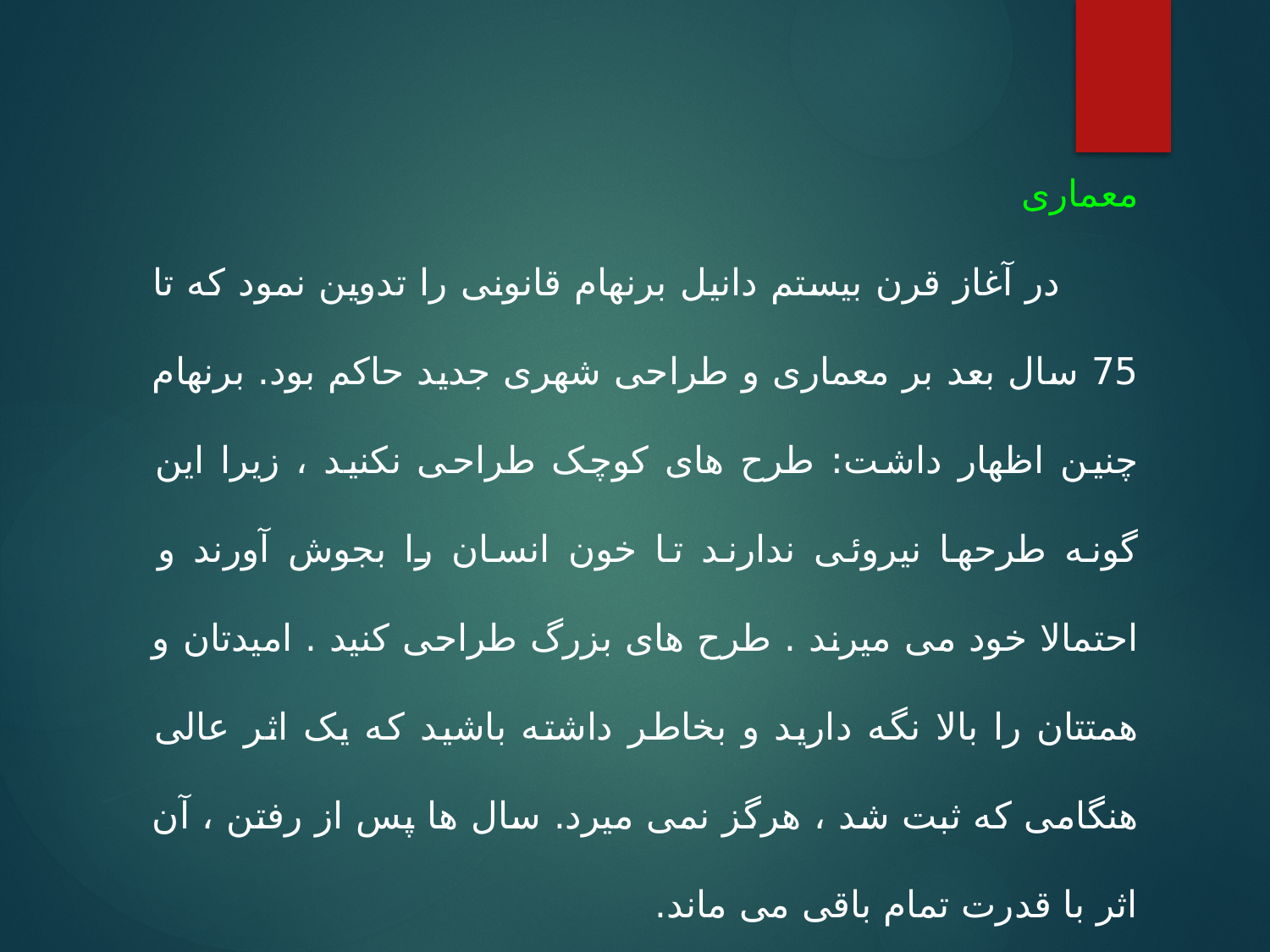

معماری
      در آغاز قرن بیستم دانیل برنهام قانونی را تدوین نمود که تا 75 سال بعد بر معماری و طراحی شهری جدید حاکم بود. برنهام چنین اظهار داشت: طرح های کوچک طراحی نکنید ، زیرا این گونه طرحها نیروئی ندارند تا خون انسان را بجوش آورند و احتمالا خود می میرند . طرح های بزرگ طراحی کنید . امیدتان و همتتان را بالا نگه دارید و بخاطر داشته باشید که یک اثر عالی هنگامی که ثبت شد ، هرگز نمی میرد. سال ها پس از رفتن ، آن اثر با قدرت تمام باقی می ماند.
    در همان زمان شوماخر در کتابی که عنوانش خیلی زود برسر زبان ها افتاد نوشت : کوچک زیبا است .